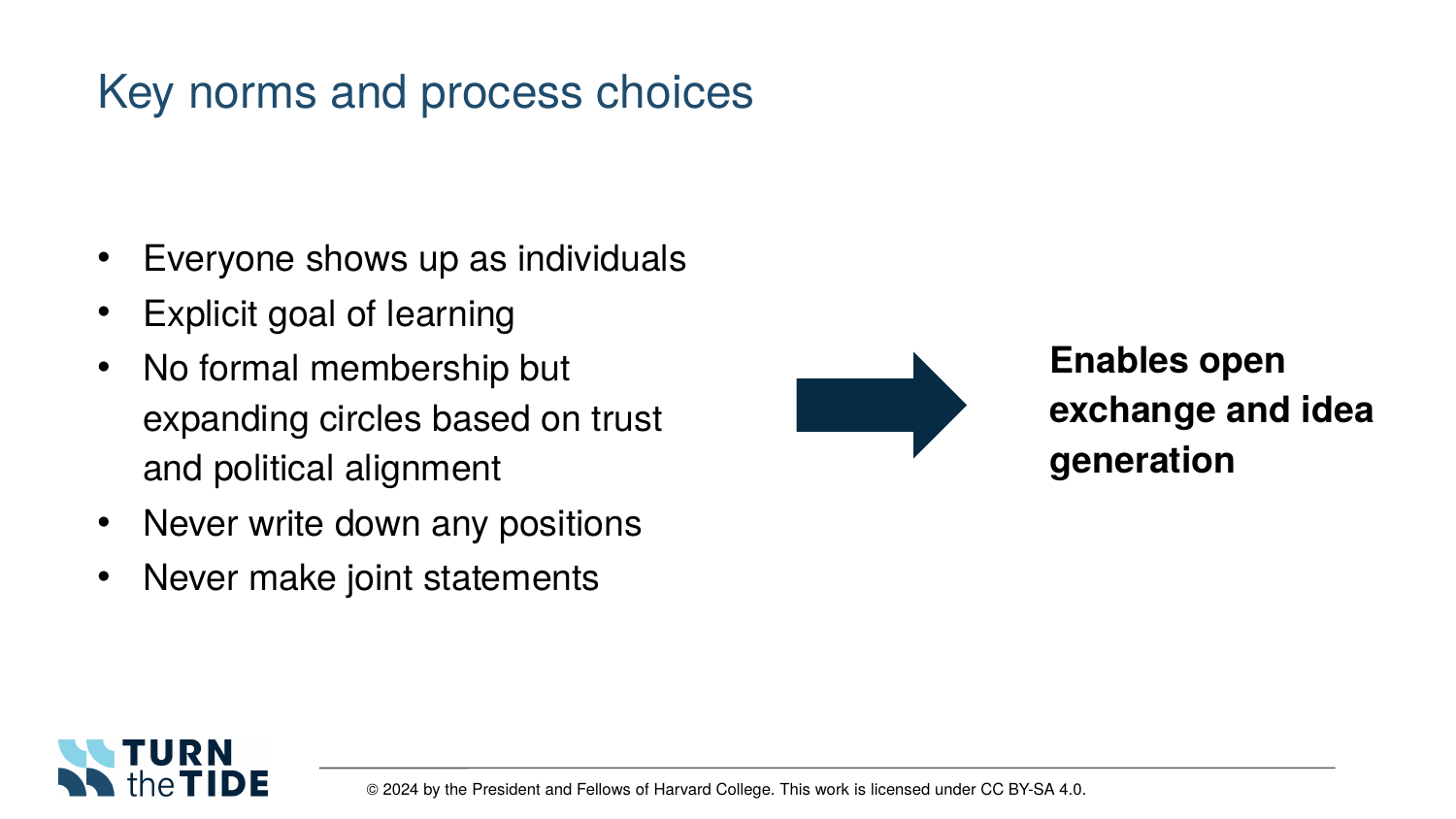

Key norms and process choices
Enables open exchange and idea generation
Everyone shows up as individuals
Explicit goal of learning
No formal membership but expanding circles based on trust and political alignment
Never write down any positions
Never make joint statements